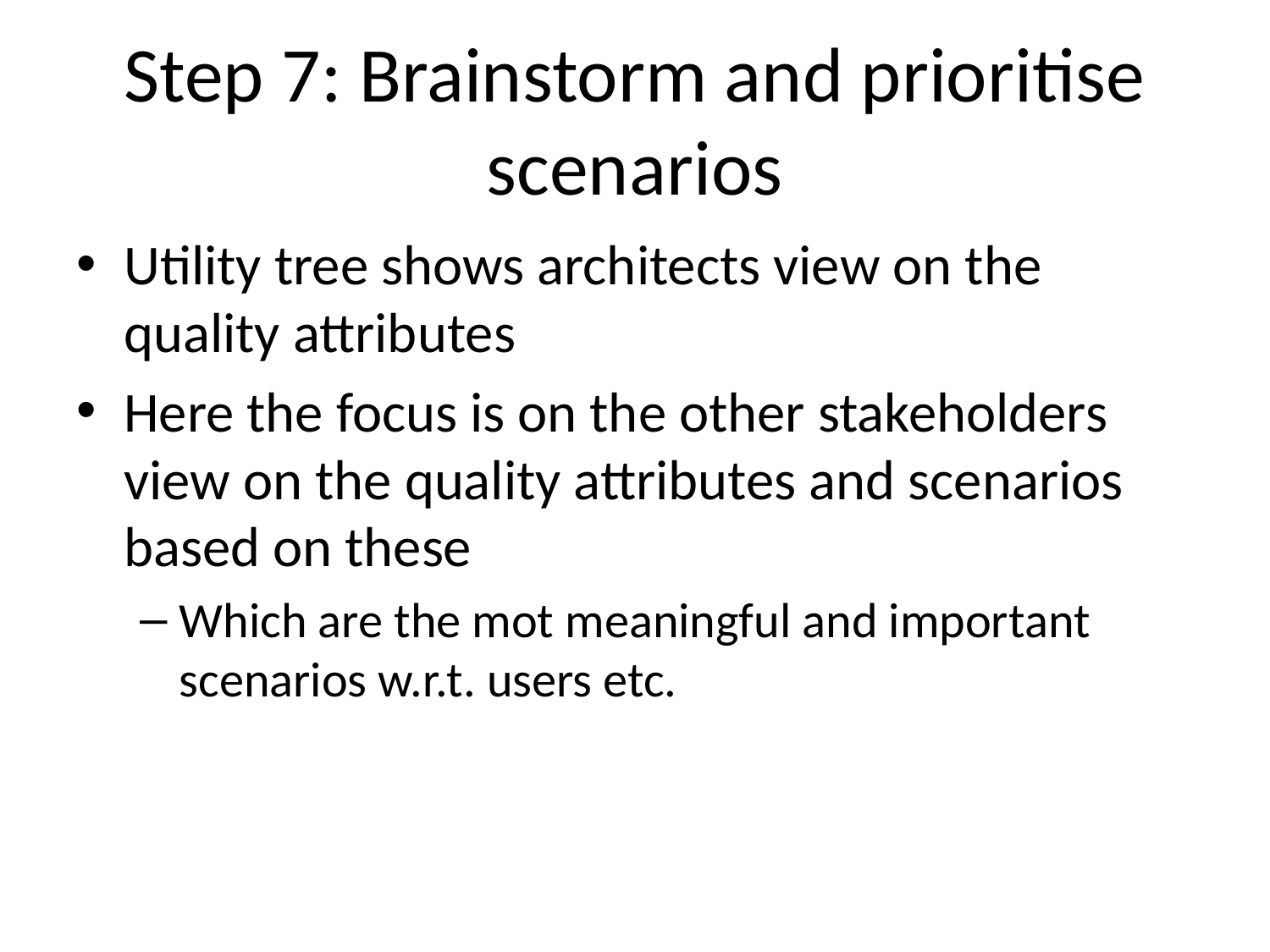

# Step 7: Brainstorm and prioritise scenarios
Utility tree shows architects view on the quality attributes
Here the focus is on the other stakeholders view on the quality attributes and scenarios based on these
Which are the mot meaningful and important scenarios w.r.t. users etc.